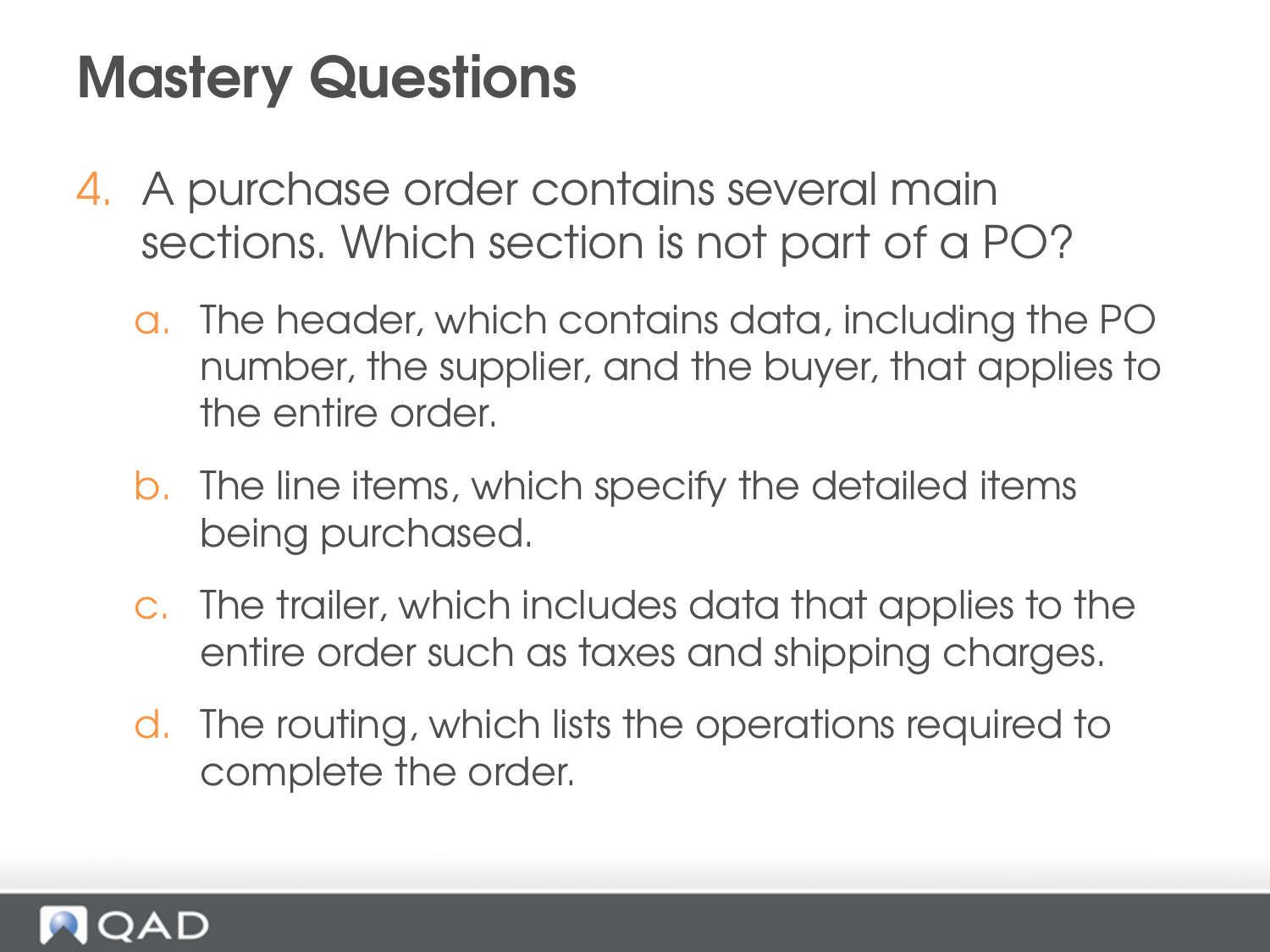

Mastery Questions
A purchase order contains several main sections. Which section is not part of a PO?
The header, which contains data, including the PO number, the supplier, and the buyer, that applies to the entire order.
The line items, which specify the detailed items being purchased.
The trailer, which includes data that applies to the entire order such as taxes and shipping charges.
The routing, which lists the operations required to complete the order.